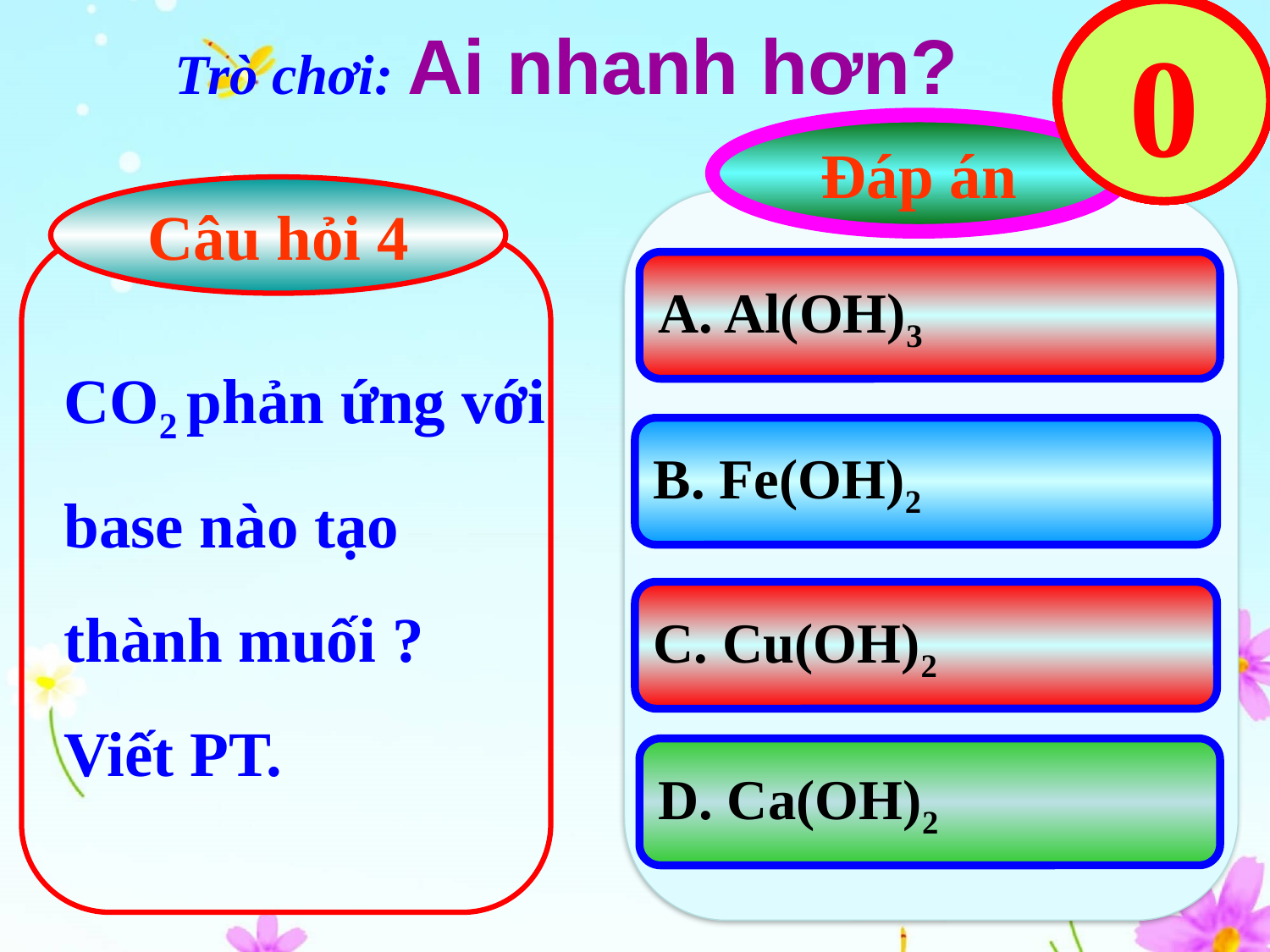

10
9
4
3
2
1
0
8
6
7
5
Trò chơi: Ai nhanh hơn?
Đáp án
Câu hỏi 4

CO2 phản ứng với base nào tạo thành muối ?
Viết PT.
A. Al(OH)3
B. Fe(OH)2

C. Cu(OH)2

D. Ca(OH)2